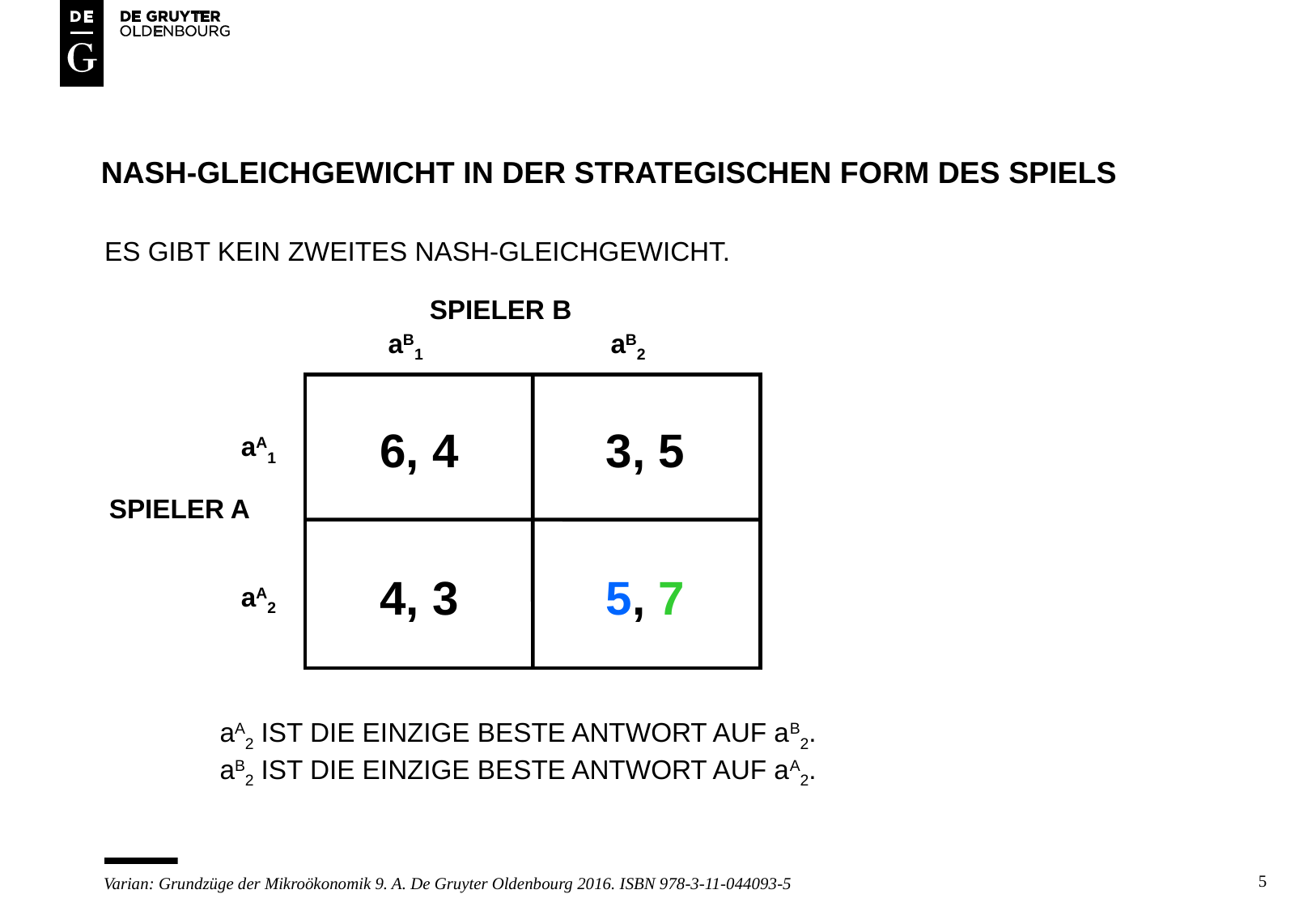

# NASH-GLEICHGEWICHT IN DER STRATEGISCHEN FORM DES SPIELS
ES GIBT KEIN ZWEITES NASH-GLEICHGEWICHT.

SPIELER B

aB1
aB2

6, 4
3, 5
aA1
SPIELER A
4, 3
5, 7
aA2
aA2 IST DIE EINZIGE BESTE ANTWORT AUF aB2.
aB2 IST DIE EINZIGE BESTE ANTWORT AUF aA2.
5
Varian: Grundzüge der Mikroökonomik 9. A. De Gruyter Oldenbourg 2016. ISBN 978-3-11-044093-5